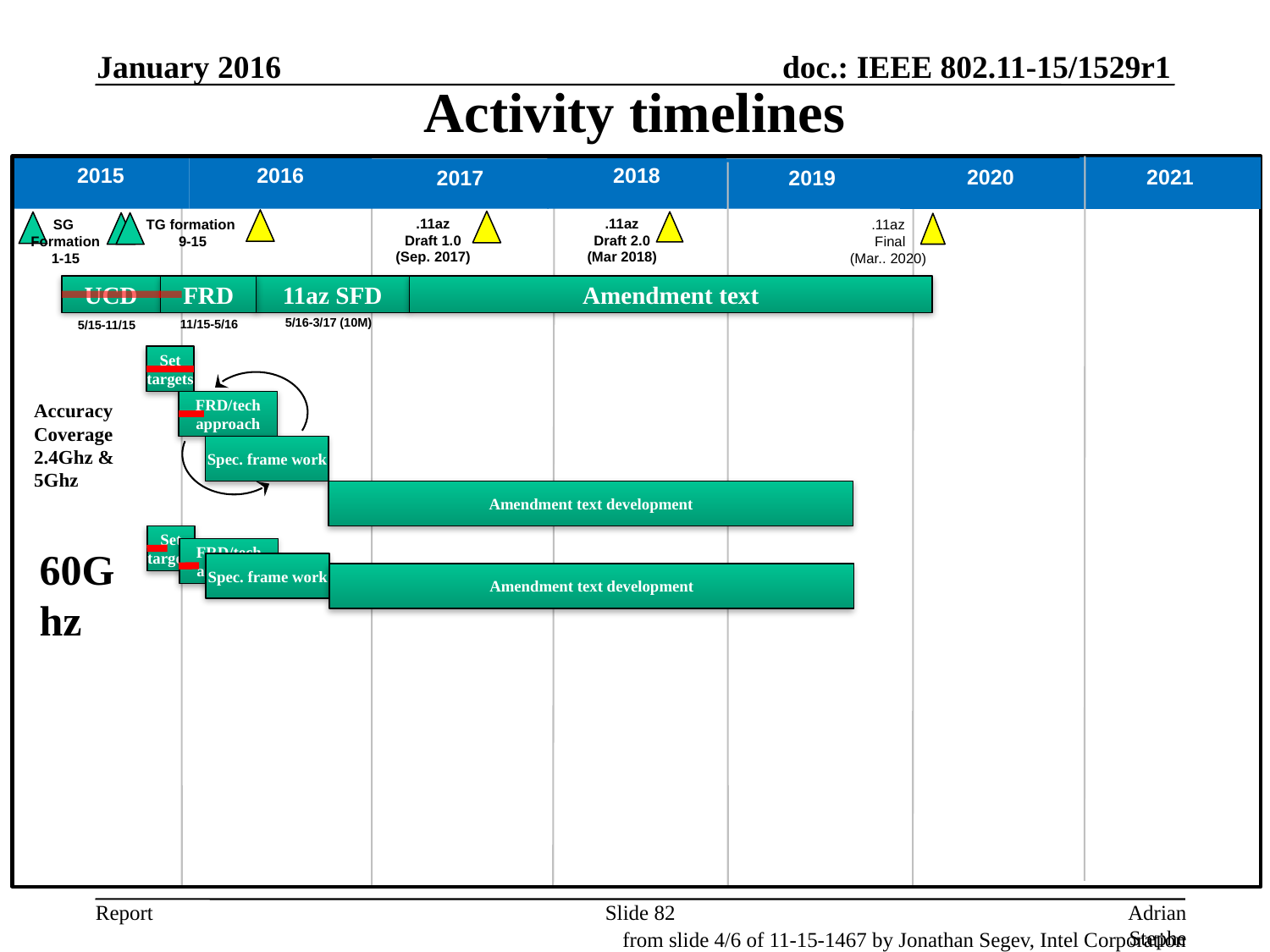

January 2016
# Activity timelines
2015

2016
2018

2020
2021
2017
2019

.11az
Draft 2.0
(Mar 2018)
.11az
Draft 1.0
(Sep. 2017)

SG
Formation
1-15
TG formation
9-15
.11az
 Final
(Mar.. 2020)

Amendment text
UCD
11az SFD
FRD
5/16-3/17 (10M)
11/15-5/16
5/15-11/15
Set targets

FRD/tech
approach
Accuracy
Coverage 2.4Ghz & 5Ghz

Spec. frame work
Amendment text development
Set targets
60Ghz
FRD/tech
approach
Spec. frame work
Amendment text development
Slide 82
Adrian Stephens, Intel Corporation
from slide 4/6 of 11-15-1467 by Jonathan Segev, Intel Corporation